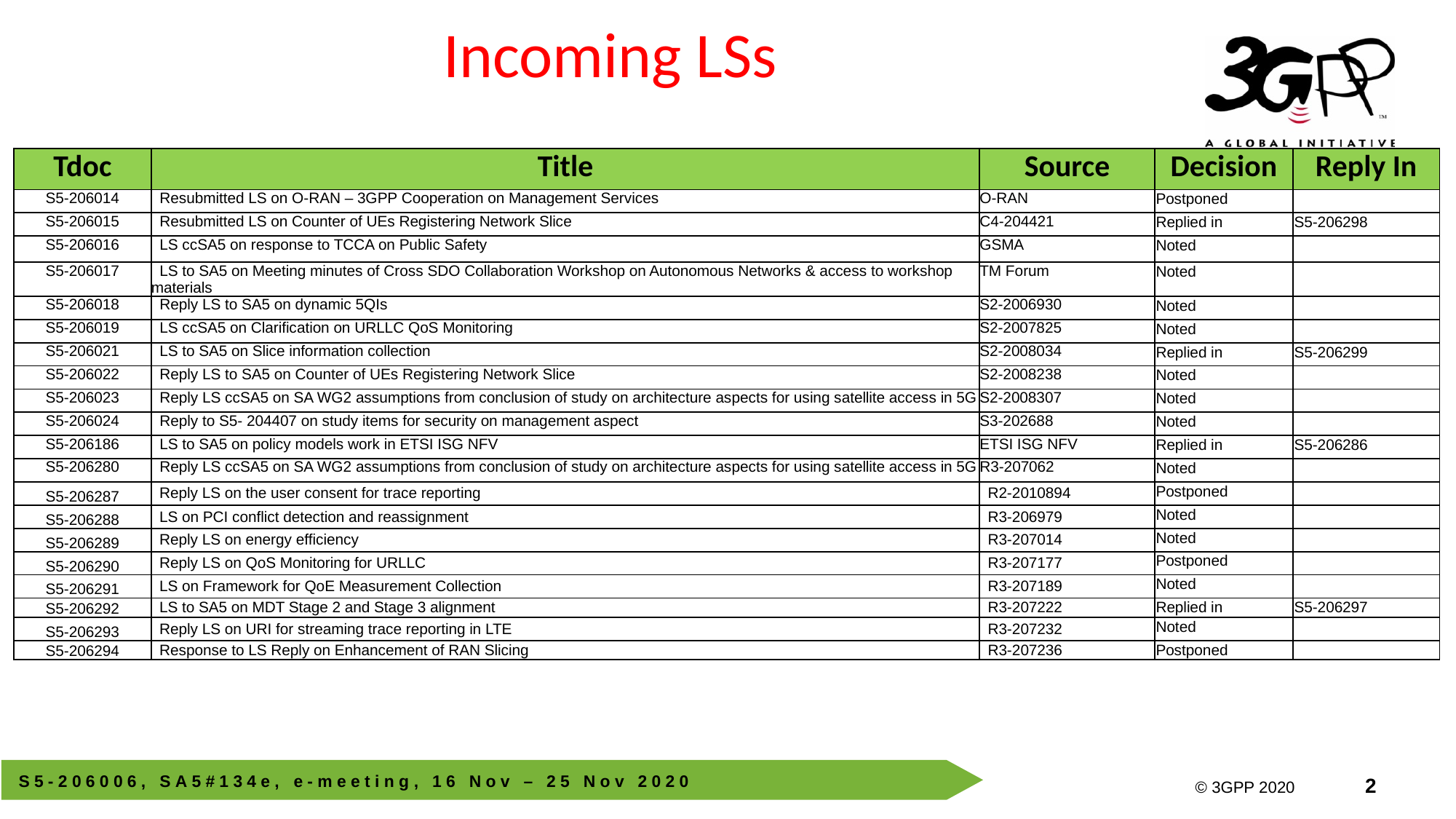

# Incoming LSs
| Tdoc | Title | Source | Decision | Reply In |
| --- | --- | --- | --- | --- |
| S5-206014 | Resubmitted LS on O-RAN – 3GPP Cooperation on Management Services | O-RAN | Postponed |  |
| S5-206015 | Resubmitted LS on Counter of UEs Registering Network Slice | C4-204421 | Replied in | S5-206298 |
| S5-206016 | LS ccSA5 on response to TCCA on Public Safety | GSMA | Noted |  |
| S5-206017 | LS to SA5 on Meeting minutes of Cross SDO Collaboration Workshop on Autonomous Networks & access to workshop materials | TM Forum | Noted |  |
| S5-206018 | Reply LS to SA5 on dynamic 5QIs | S2-2006930 | Noted |  |
| S5-206019 | LS ccSA5 on Clarification on URLLC QoS Monitoring | S2-2007825 | Noted |  |
| S5-206021 | LS to SA5 on Slice information collection | S2-2008034 | Replied in | S5-206299 |
| S5-206022 | Reply LS to SA5 on Counter of UEs Registering Network Slice | S2-2008238 | Noted |  |
| S5-206023 | Reply LS ccSA5 on SA WG2 assumptions from conclusion of study on architecture aspects for using satellite access in 5G | S2-2008307 | Noted |  |
| S5-206024 | Reply to S5- 204407 on study items for security on management aspect | S3-202688 | Noted |  |
| S5-206186 | LS to SA5 on policy models work in ETSI ISG NFV | ETSI ISG NFV | Replied in | S5-206286 |
| S5-206280 | Reply LS ccSA5 on SA WG2 assumptions from conclusion of study on architecture aspects for using satellite access in 5G | R3-207062 | Noted |  |
| S5-206287 | Reply LS on the user consent for trace reporting | R2-2010894 | Postponed |  |
| S5-206288 | LS on PCI conflict detection and reassignment | R3-206979 | Noted |  |
| S5-206289 | Reply LS on energy efficiency | R3-207014 | Noted |  |
| S5-206290 | Reply LS on QoS Monitoring for URLLC | R3-207177 | Postponed |  |
| S5-206291 | LS on Framework for QoE Measurement Collection | R3-207189 | Noted |  |
| S5-206292 | LS to SA5 on MDT Stage 2 and Stage 3 alignment | R3-207222 | Replied in | S5-206297 |
| S5-206293 | Reply LS on URI for streaming trace reporting in LTE | R3-207232 | Noted |  |
| S5-206294 | Response to LS Reply on Enhancement of RAN Slicing | R3-207236 | Postponed |  |